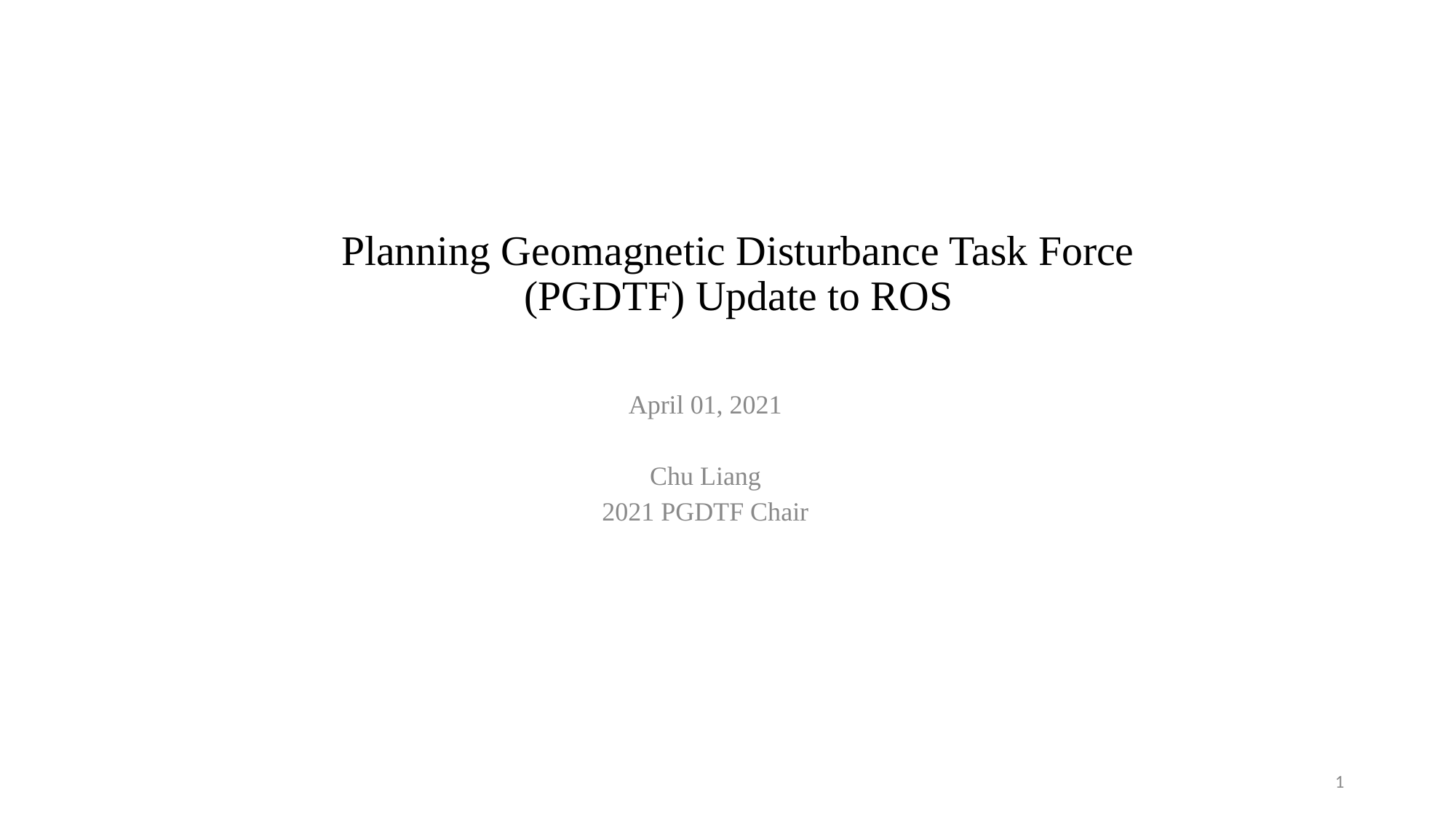

# Planning Geomagnetic Disturbance Task Force (PGDTF) Update to ROS

April 01, 2021

Chu Liang
2021 PGDTF Chair

1